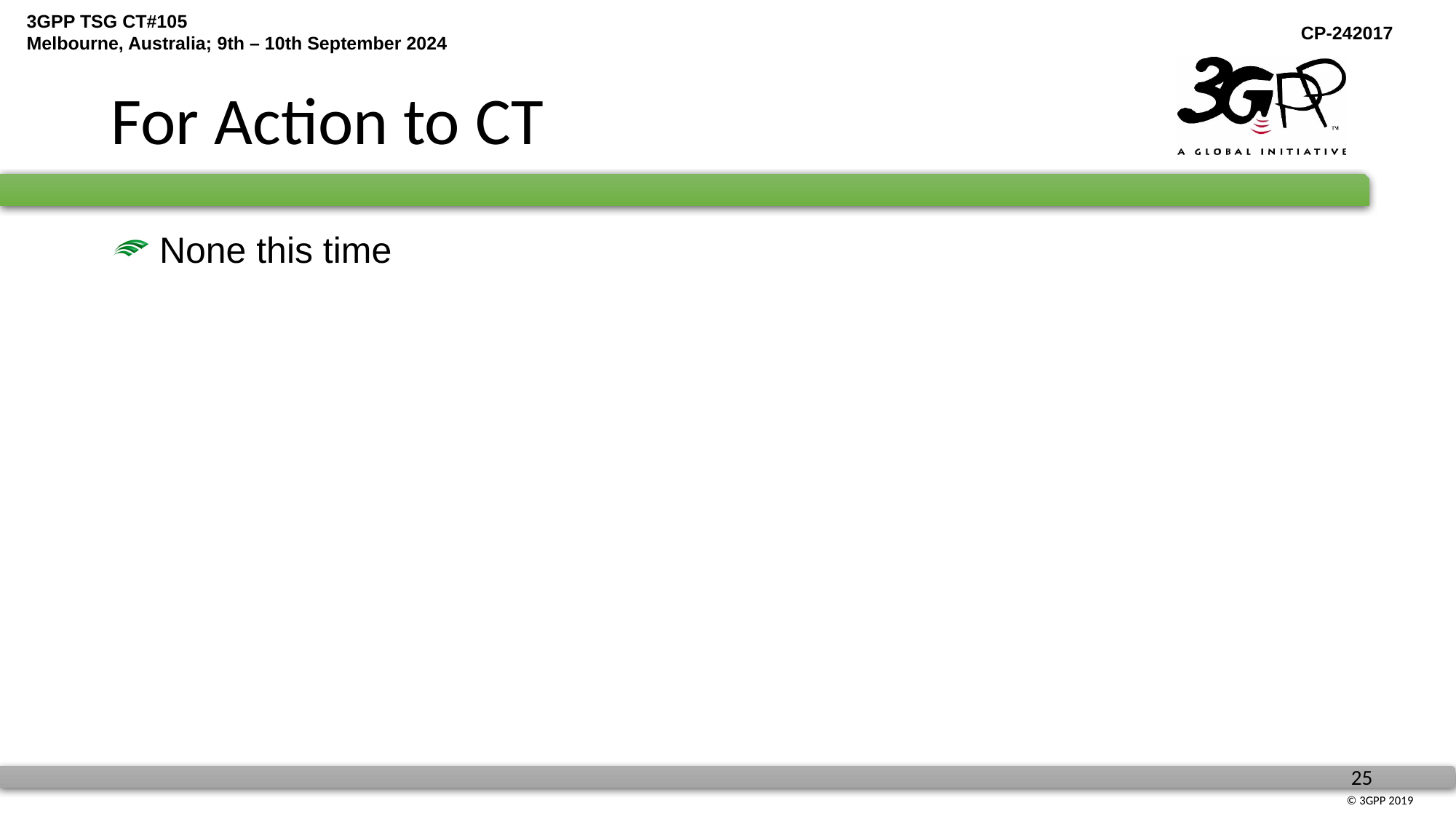

# For Action to CT
 None this time